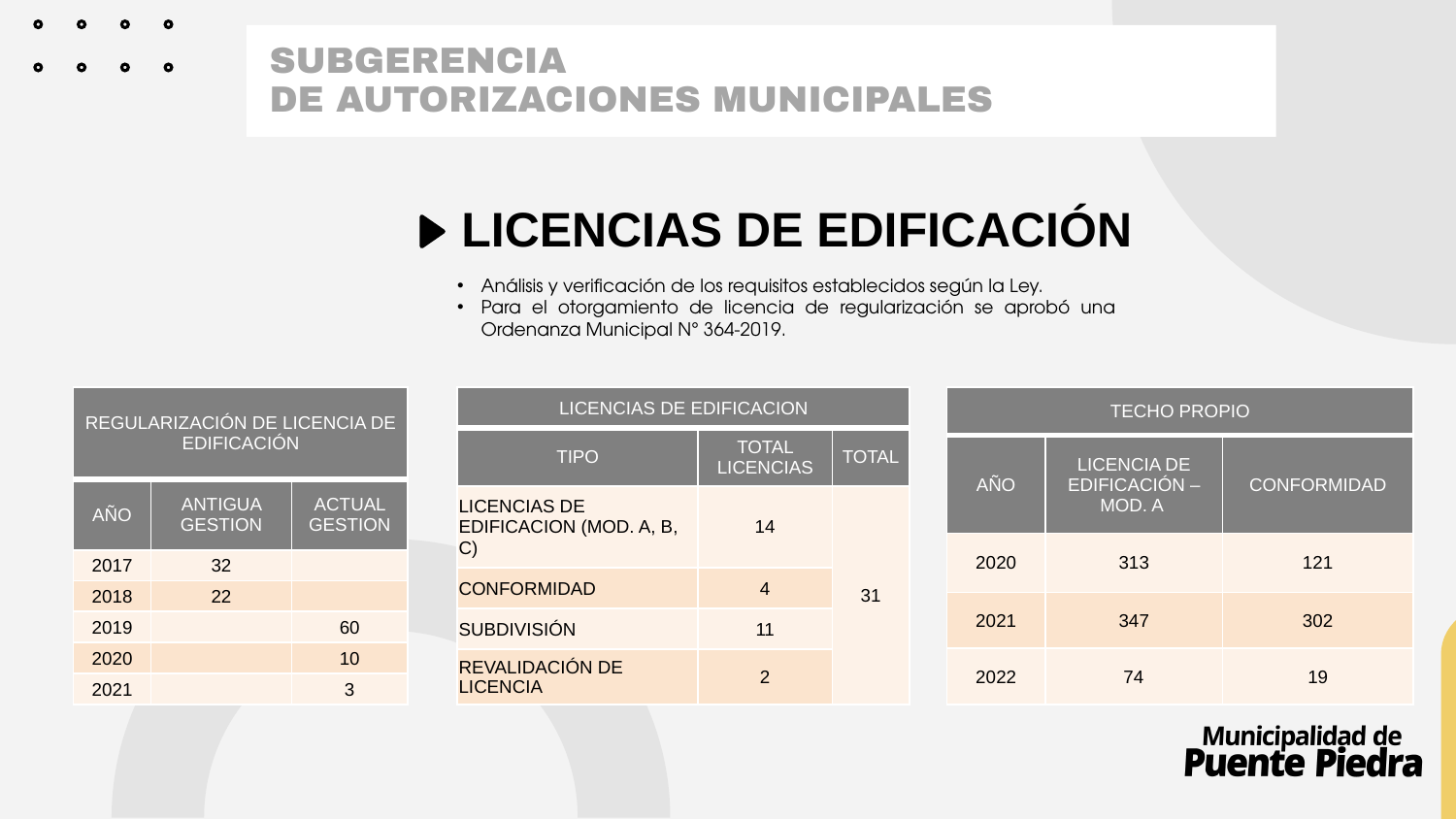

SUBGERENCIA
DE AUTORIZACIONES MUNICIPALES
LICENCIAS DE EDIFICACIÓN

Análisis y verificación de los requisitos establecidos según la Ley.
Para el otorgamiento de licencia de regularización se aprobó una Ordenanza Municipal N° 364-2019.
| REGULARIZACIÓN DE LICENCIA DE EDIFICACIÓN | REGULARIZACIÓN DE LICENCIA DE EDIFICACIÓN |  |
| --- | --- | --- |
| AÑO | ANTIGUA GESTION | ACTUAL GESTION |
| 2017 | 32 |  |
| 2018 | 22 |  |
| 2019 |  | 60 |
| 2020 |  | 10 |
| 2021 |  | 3 |
| LICENCIAS DE EDIFICACION |  |  |
| --- | --- | --- |
| TIPO | TOTAL LICENCIAS | TOTAL |
| LICENCIAS DE EDIFICACION (MOD. A, B, C) | 14 | 31 |
| CONFORMIDAD | 4 |  |
| SUBDIVISIÓN | 11 |  |
| REVALIDACIÓN DE LICENCIA | 2 |  |
| TECHO PROPIO |  |  |
| --- | --- | --- |
| AÑO | LICENCIA DE EDIFICACIÓN – MOD. A | CONFORMIDAD |
| 2020 | 313 | 121 |
| 2021 | 347 | 302 |
| 2022 | 74 | 19 |